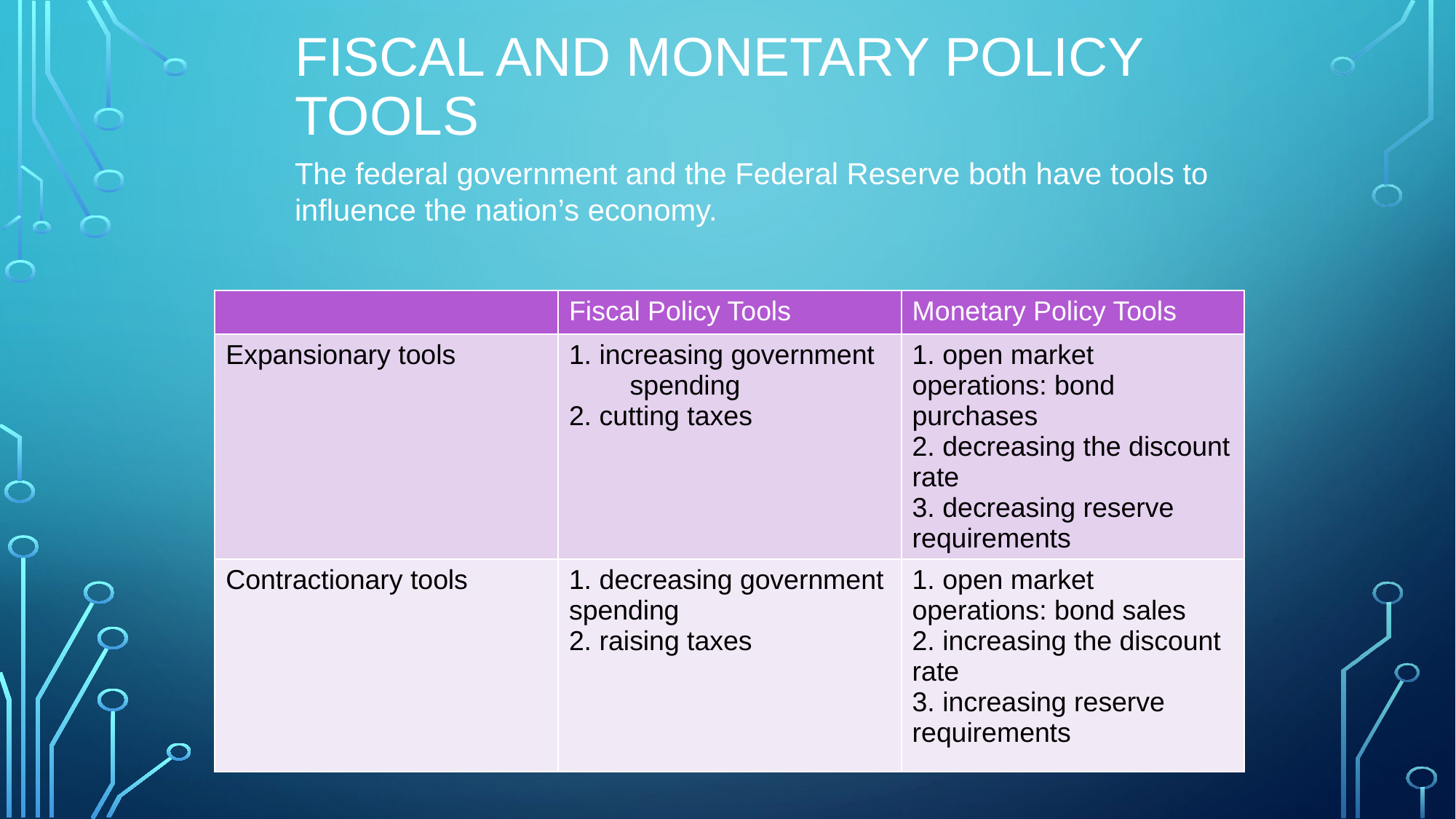

# Fiscal and Monetary Policy Tools
The federal government and the Federal Reserve both have tools to influence the nation’s economy.
|  | Fiscal Policy Tools | Monetary Policy Tools |
| --- | --- | --- |
| Expansionary tools | 1. increasing government spending 2. cutting taxes | 1. open market operations: bond purchases 2. decreasing the discount rate 3. decreasing reserve requirements |
| Contractionary tools | 1. decreasing government spending 2. raising taxes | 1. open market operations: bond sales 2. increasing the discount rate 3. increasing reserve requirements |